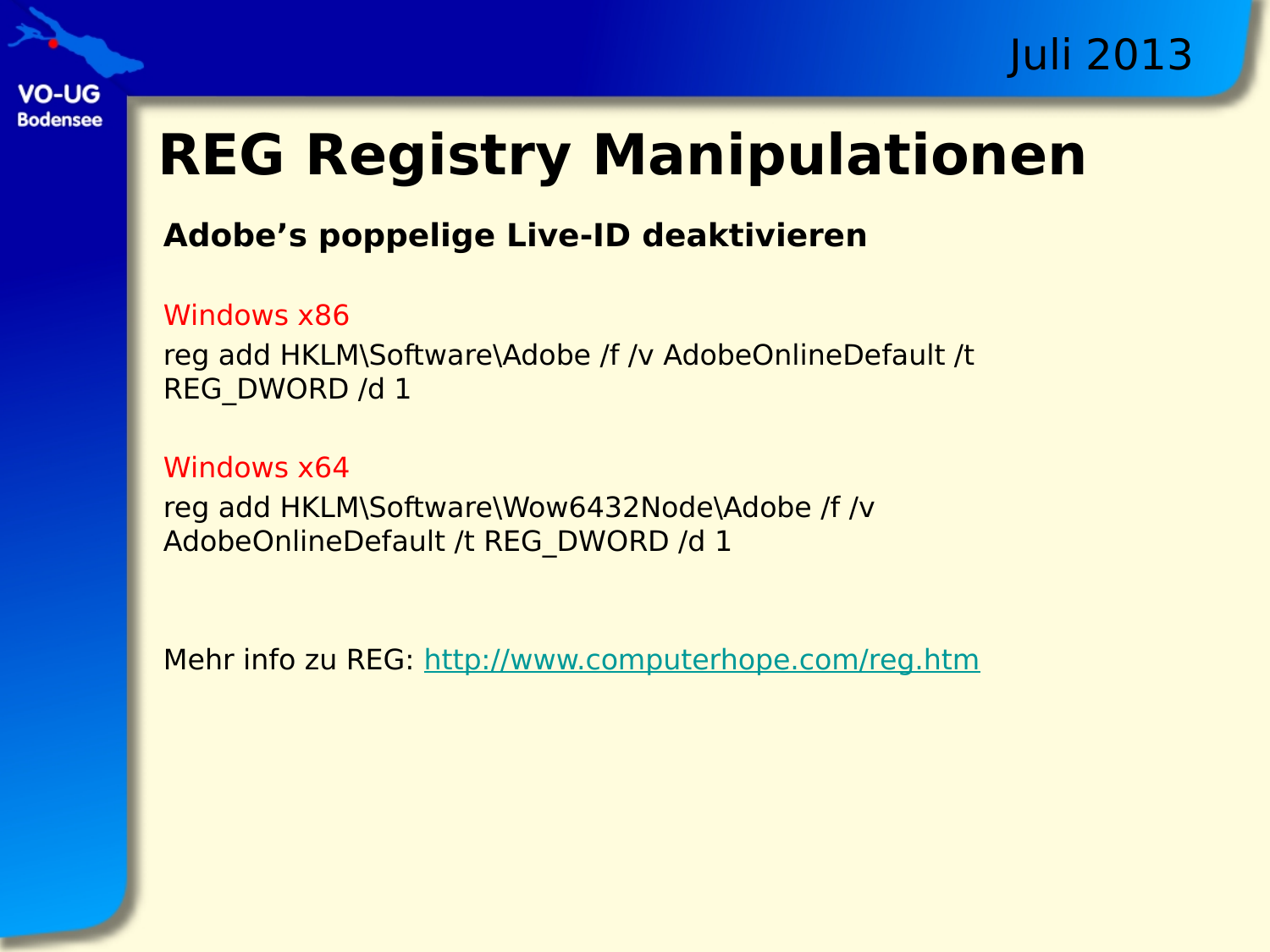

# REG Registry Manipulationen
Adobe’s poppelige Live-ID deaktivieren

Windows x86
reg add HKLM\Software\Adobe /f /v AdobeOnlineDefault /t REG_DWORD /d 1

Windows x64
reg add HKLM\Software\Wow6432Node\Adobe /f /v AdobeOnlineDefault /t REG_DWORD /d 1

Mehr info zu REG: http://www.computerhope.com/reg.htm